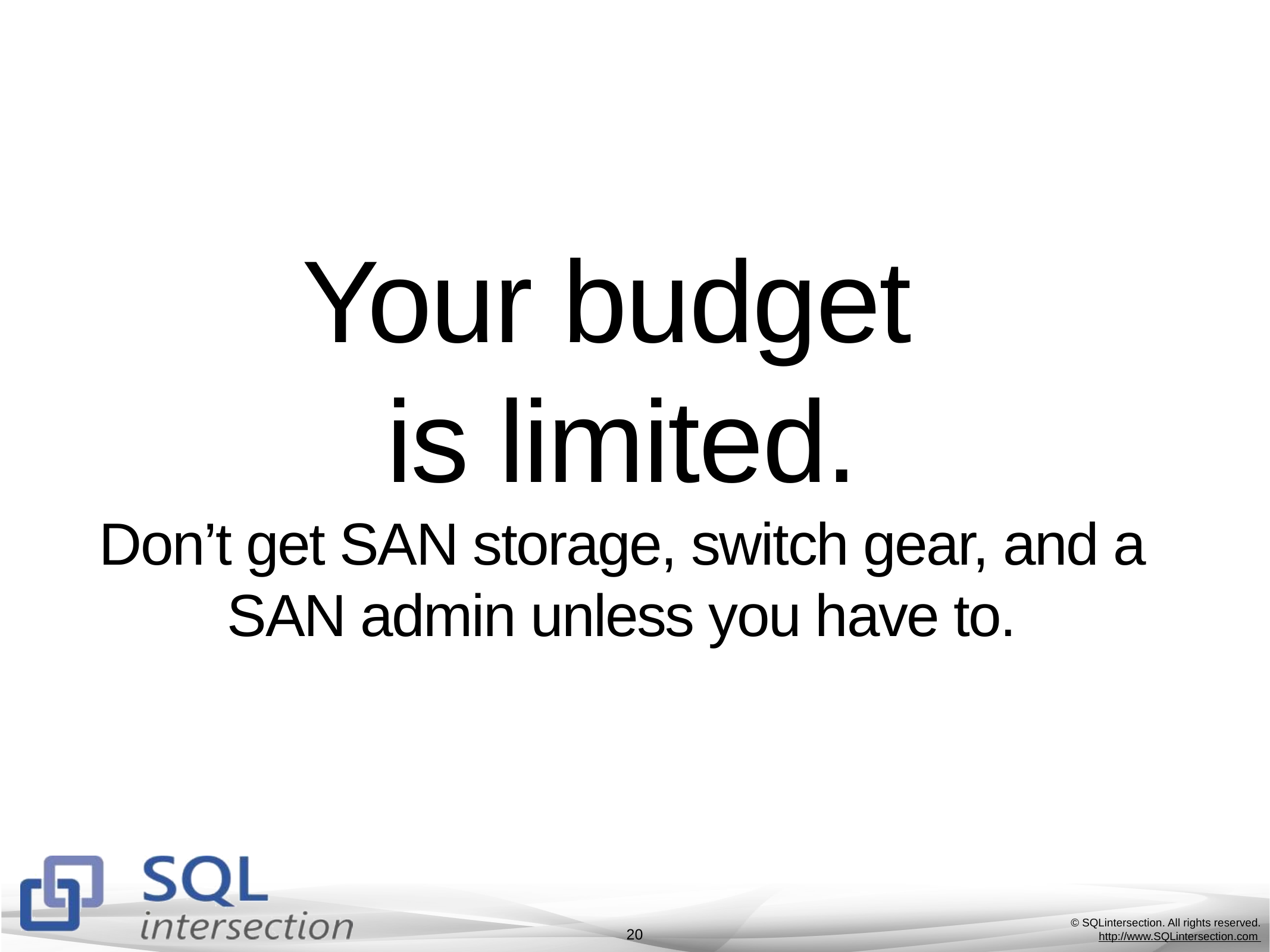

# Your budget is limited. Don’t get SAN storage, switch gear, and a SAN admin unless you have to.